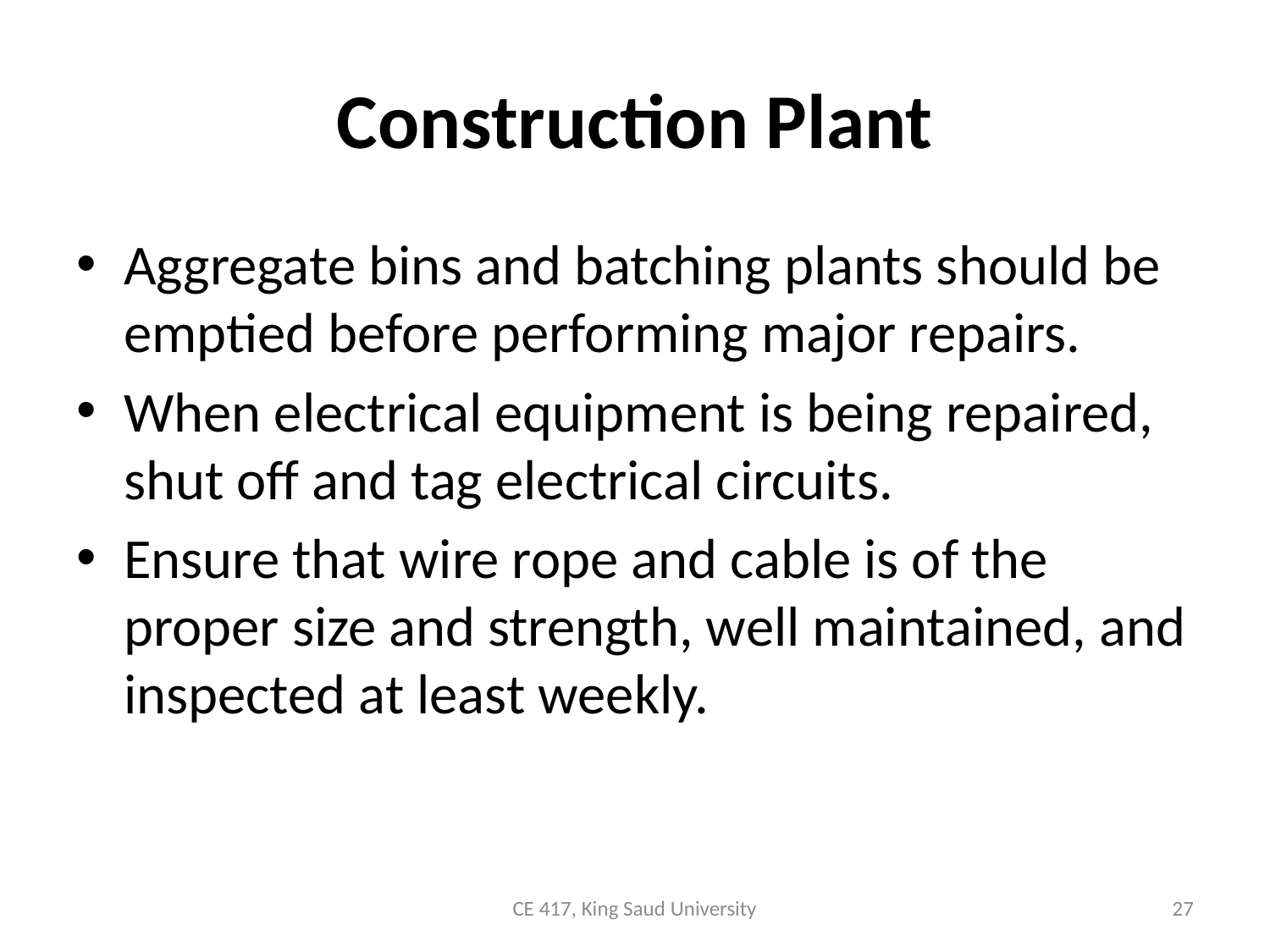

# Construction Plant
Aggregate bins and batching plants should be emptied before performing major repairs.
When electrical equipment is being repaired, shut off and tag electrical circuits.
Ensure that wire rope and cable is of the proper size and strength, well maintained, and inspected at least weekly.
CE 417, King Saud University
27